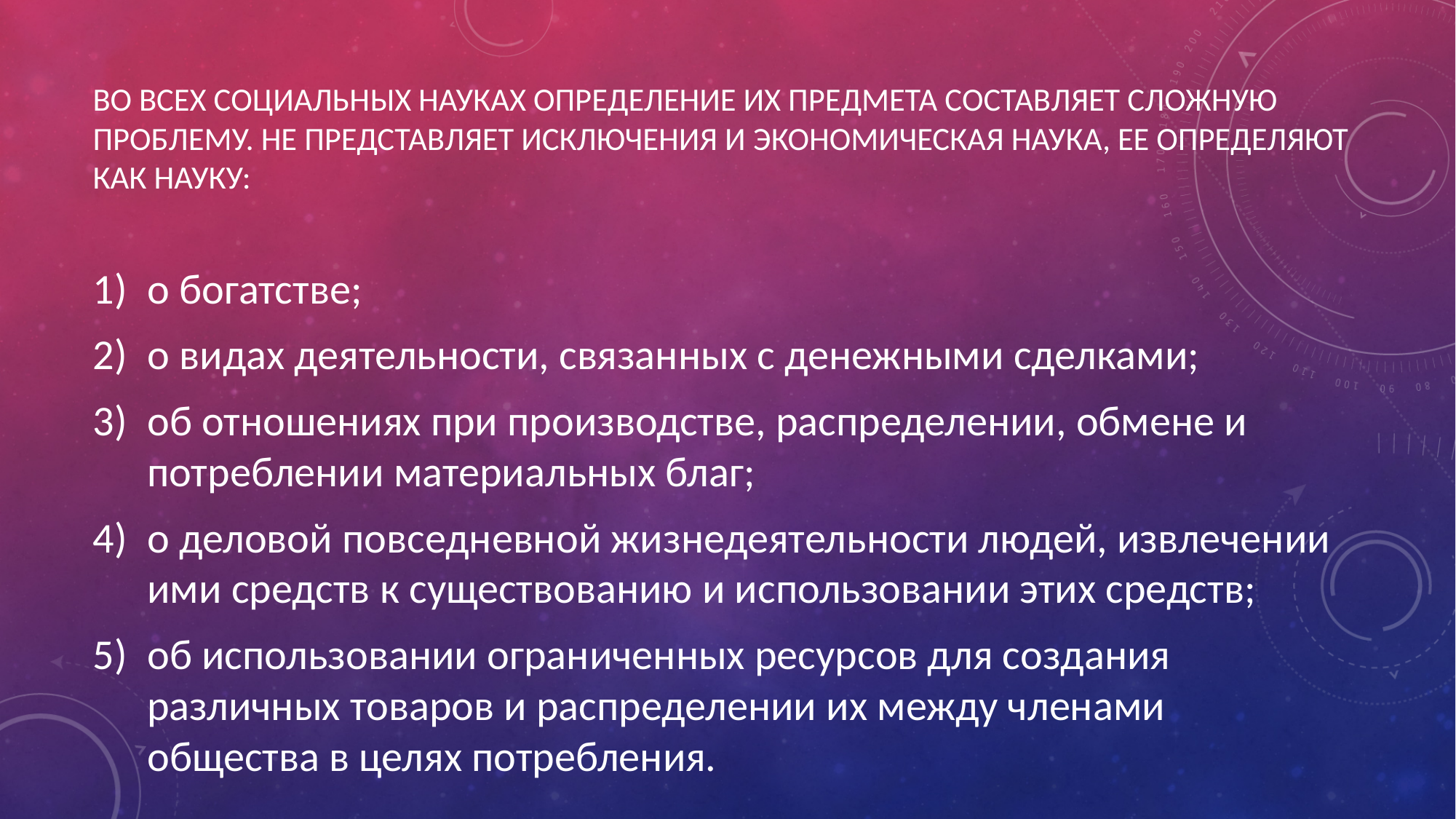

# Во всех социальных науках определение их предмета составляет сложную проблему. Не представляет исключения и экономическая наука, ее определяют как науку:
о богатстве;
о видах деятельности, связанных с денежными сделками;
об отношениях при производстве, распределении, обмене и потреблении материальных благ;
о деловой повседневной жизнедеятельности людей, извлечении ими средств к существованию и использовании этих средств;
об использовании ограниченных ресурсов для создания различных товаров и распределении их между членами общества в целях потребления.